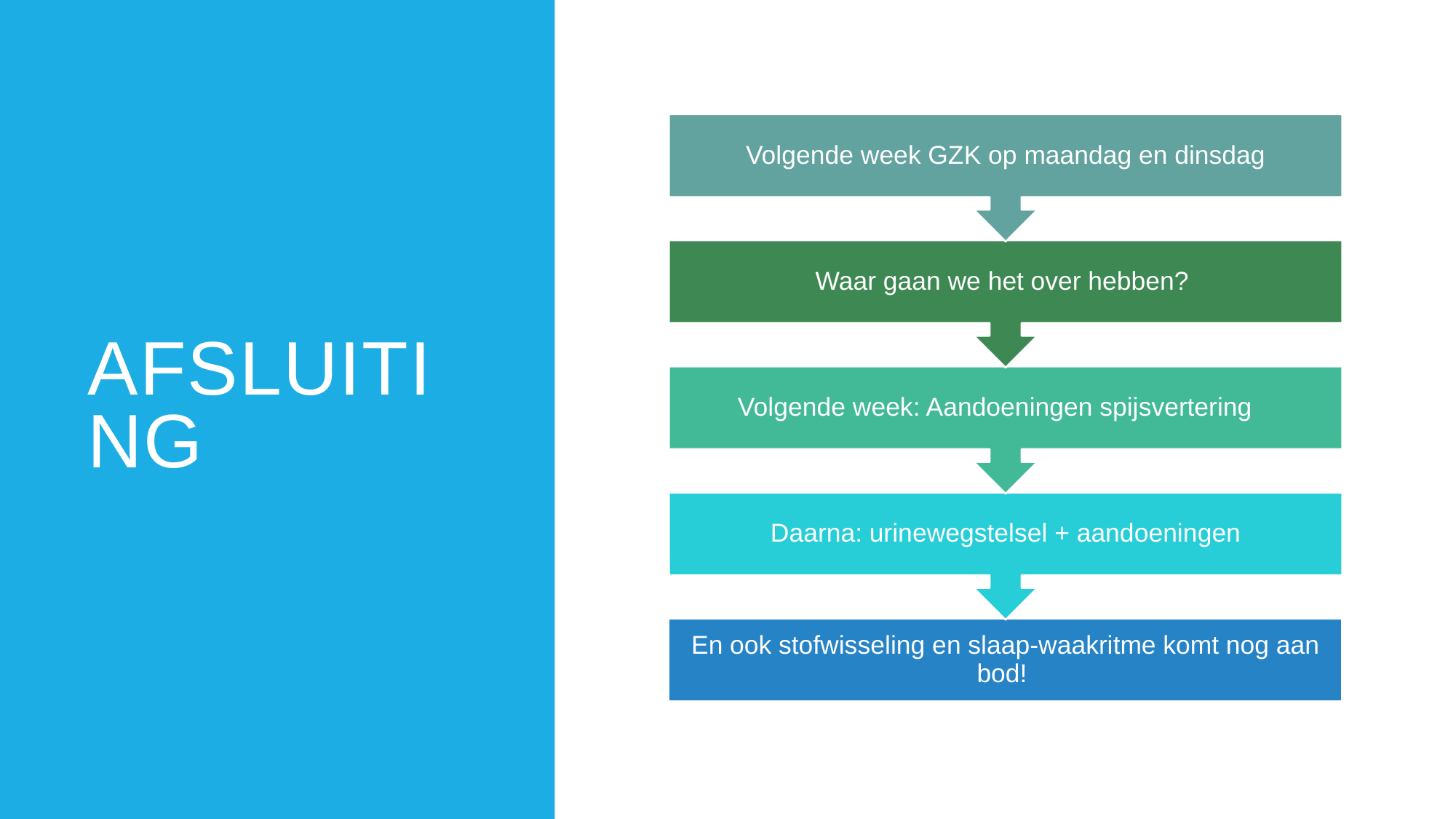

# Afsluiting
En ook stofwisseling en slaap-waakritme komt nog aan bod!
Daarna: urinewegstelsel + aandoeningen
Volgende week: Aandoeningen spijsvertering
Waar gaan we het over hebben?
Volgende week GZK op maandag en dinsdag